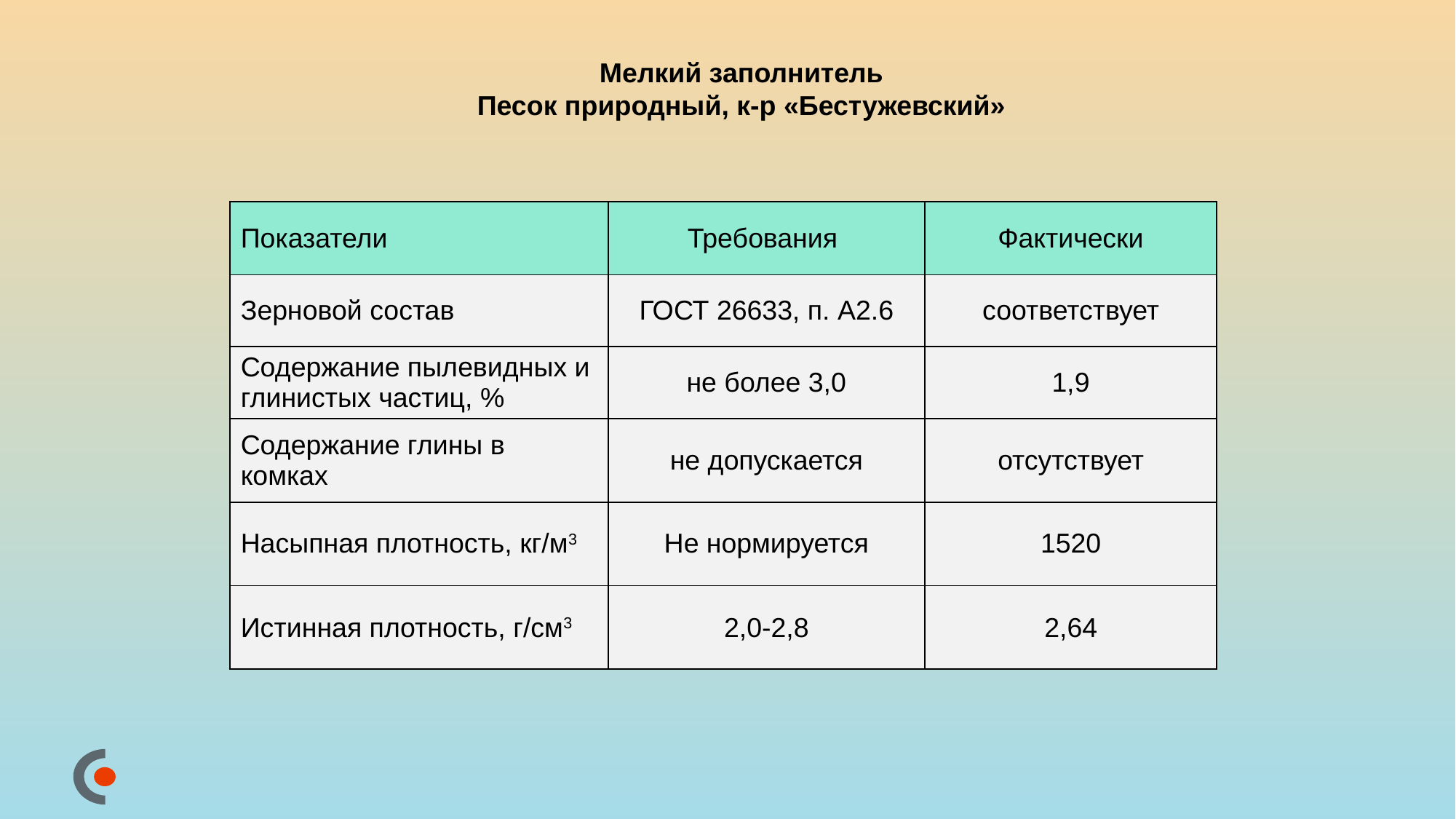

Мелкий заполнитель
Песок природный, к-р «Бестужевский»

| Показатели | Требования | Фактически |
| --- | --- | --- |
| Зерновой состав | ГОСТ 26633, п. А2.6 | соответствует |
| Содержание пылевидных и глинистых частиц, % | не более 3,0 | 1,9 |
| Содержание глины в комках | не допускается | отсутствует |
| Насыпная плотность, кг/м3 | Не нормируется | 1520 |
| Истинная плотность, г/см3 | 2,0-2,8 | 2,64 |